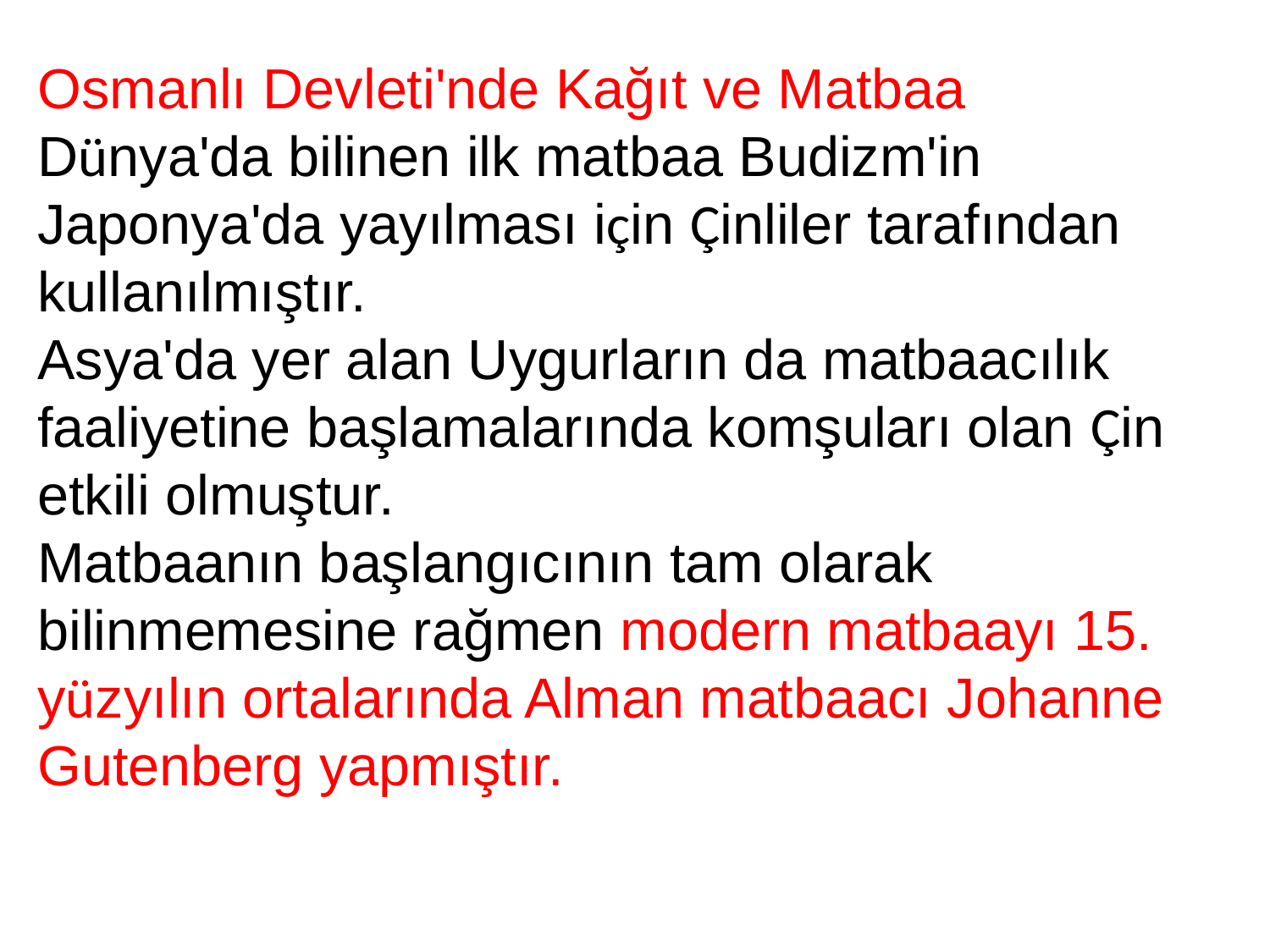

Osmanlı Devleti'nde Kağıt ve Matbaa
Dünya'da bilinen ilk matbaa Budizm'in Japonya'da yayılması için Çinliler tarafından kullanılmıştır.
Asya'da yer alan Uygurların da matbaacılık faaliyetine başlamalarında komşuları olan Çin etkili olmuştur.
Matbaanın başlangıcının tam olarak bilinmemesine rağmen modern matbaayı 15. yüzyılın ortalarında Alman matbaacı Johanne Gutenberg yapmıştır.